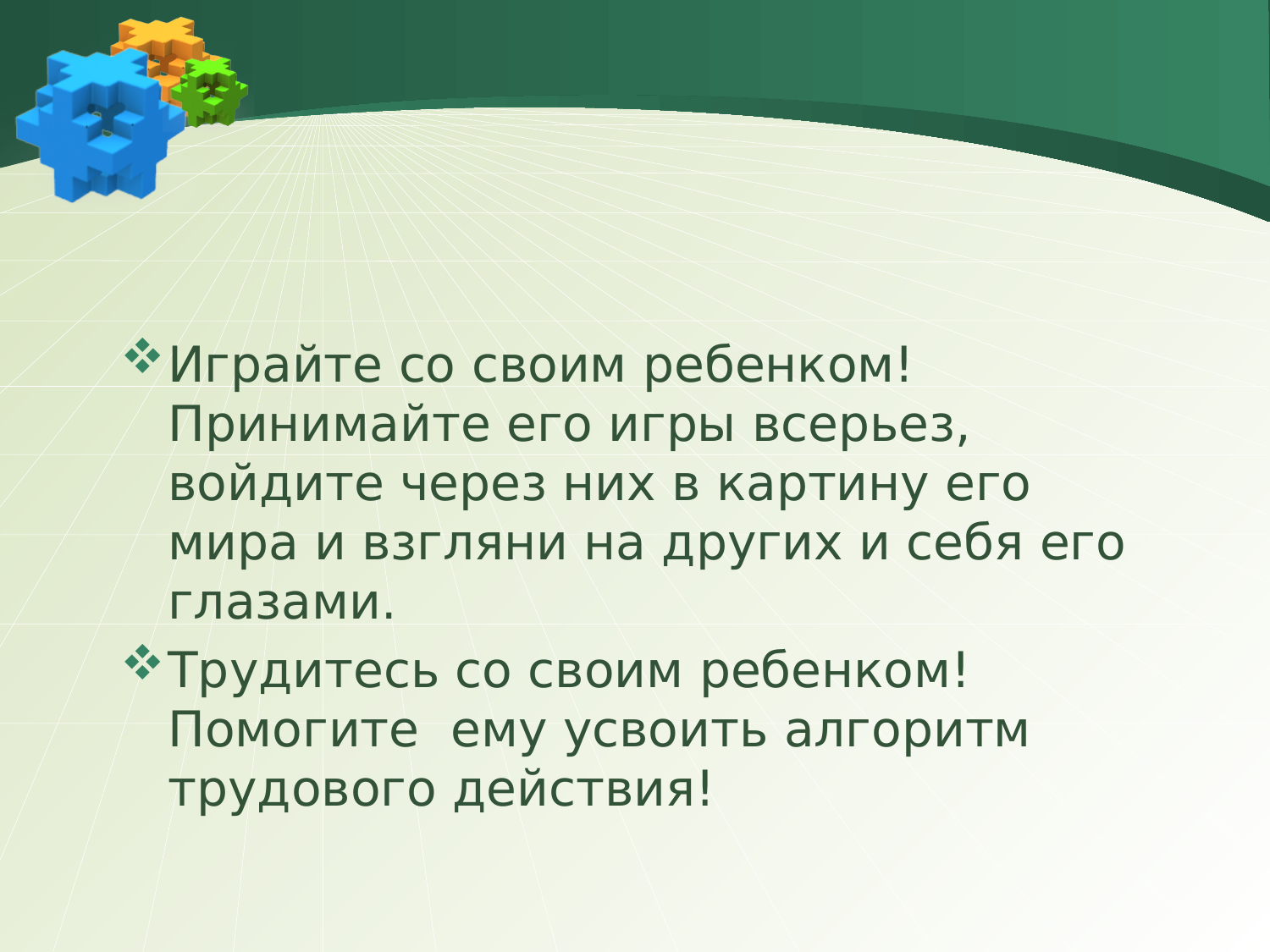

Играйте со своим ребенком! Принимайте его игры всерьез, войдите через них в картину его мира и взгляни на других и себя его глазами.
Трудитесь со своим ребенком! Помогите  ему усвоить алгоритм трудового действия!